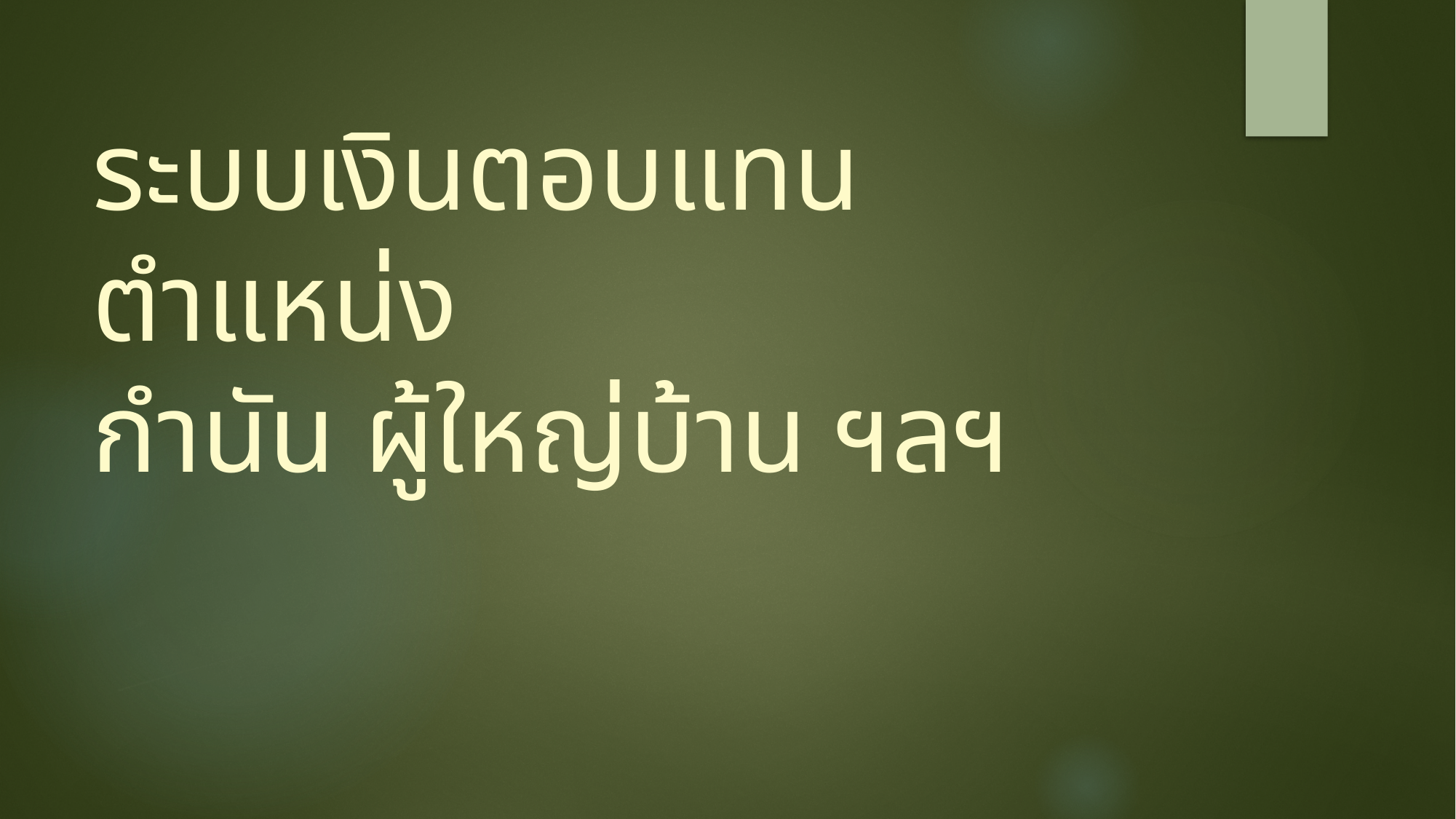

# ระบบเงินตอบแทนตำแหน่ง กำนัน ผู้ใหญ่บ้าน ฯลฯ